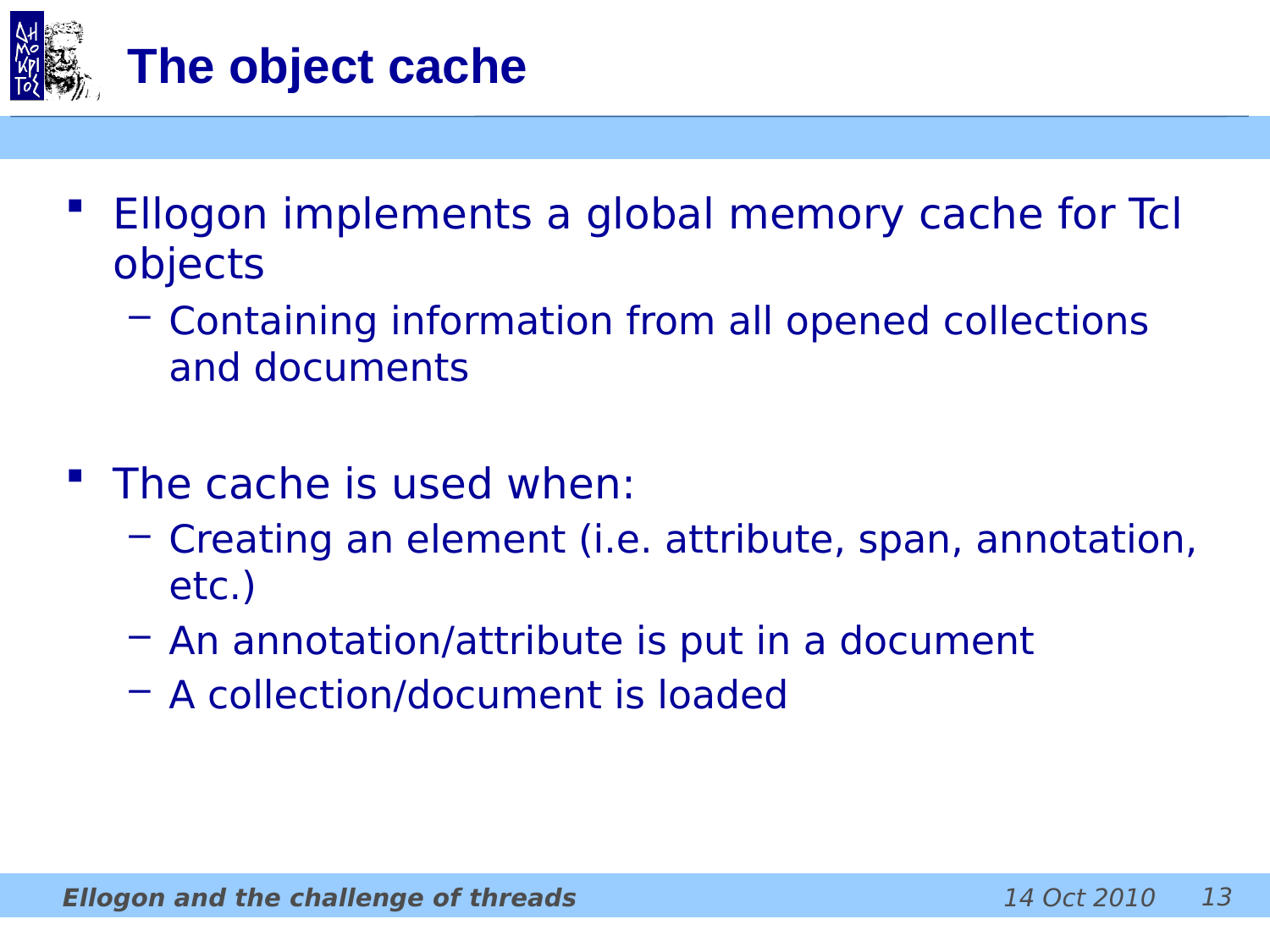

# The object cache
Ellogon implements a global memory cache for Tcl objects
Containing information from all opened collections and documents

The cache is used when:
Creating an element (i.e. attribute, span, annotation, etc.)
An annotation/attribute is put in a document
A collection/document is loaded
13
Ellogon and the challenge of threads
14 Oct 2010